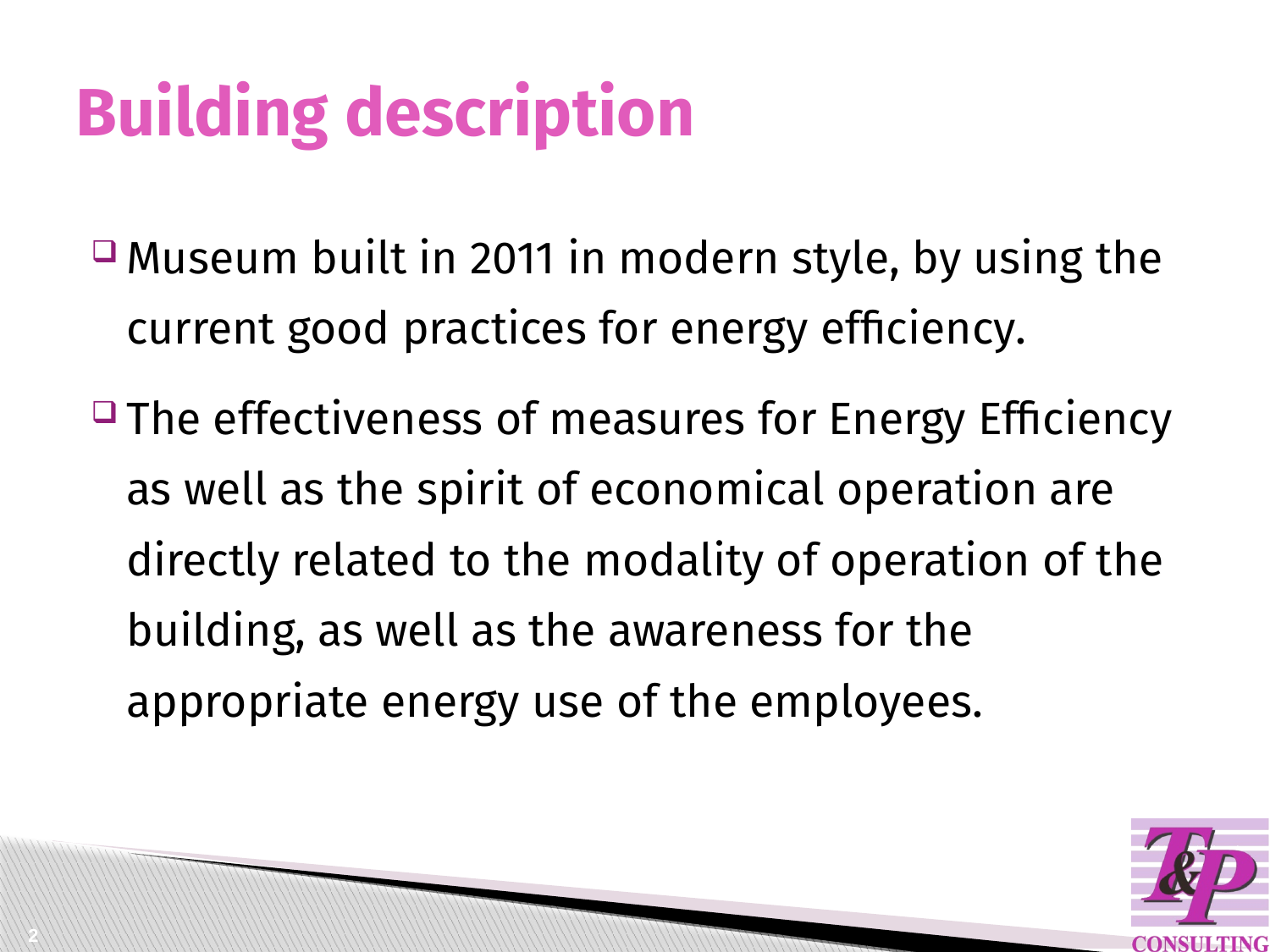

# Building description
Museum built in 2011 in modern style, by using the current good practices for energy efficiency.
The effectiveness of measures for Energy Efficiency as well as the spirit of economical operation are directly related to the modality of operation of the building, as well as the awareness for the appropriate energy use of the employees.
2